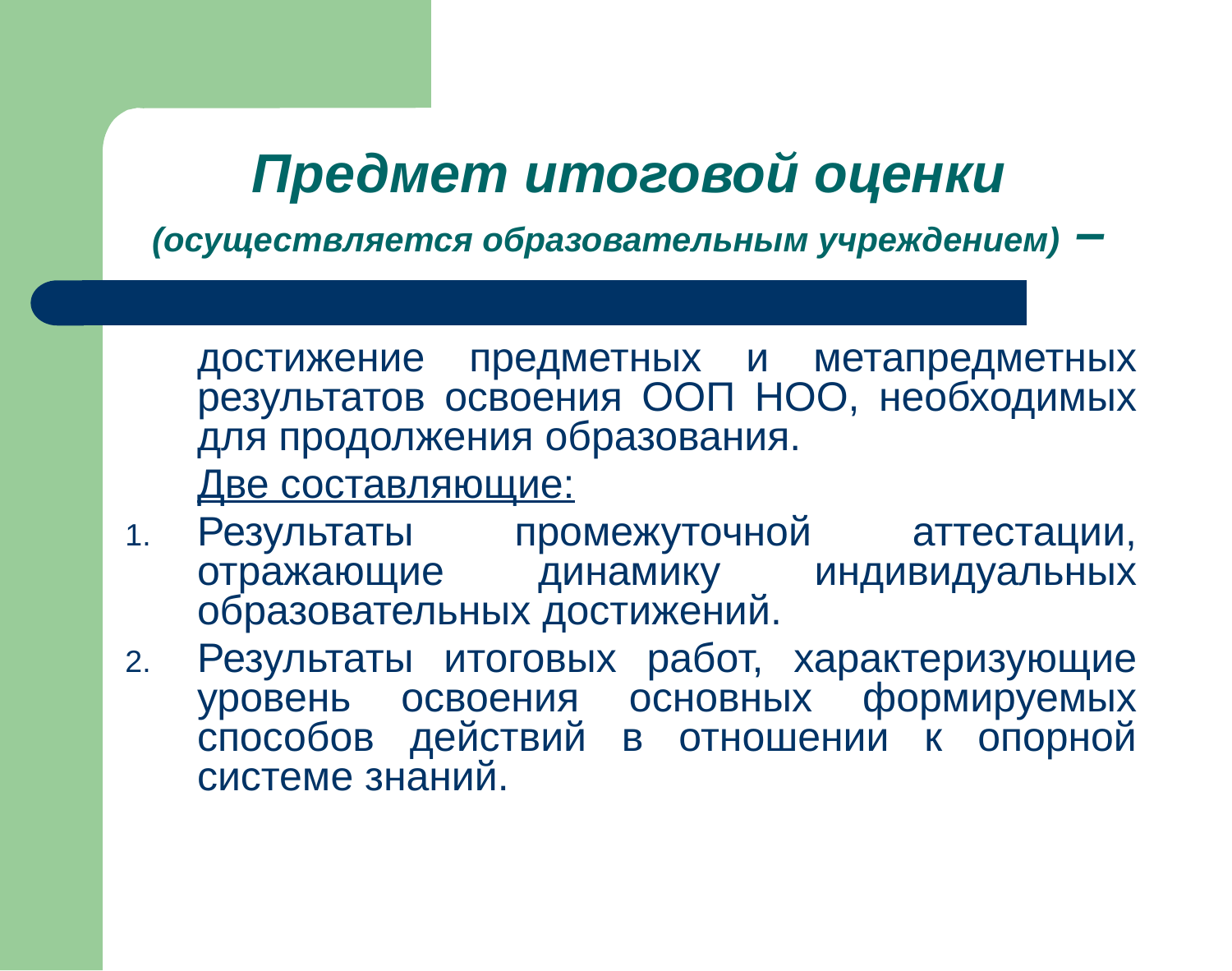

# Предмет итоговой оценки (осуществляется образовательным учреждением) –
	достижение предметных и метапредметных результатов освоения ООП НОО, необходимых для продолжения образования.
	Две составляющие:
Результаты промежуточной аттестации, отражающие динамику индивидуальных образовательных достижений.
Результаты итоговых работ, характеризующие уровень освоения основных формируемых способов действий в отношении к опорной системе знаний.